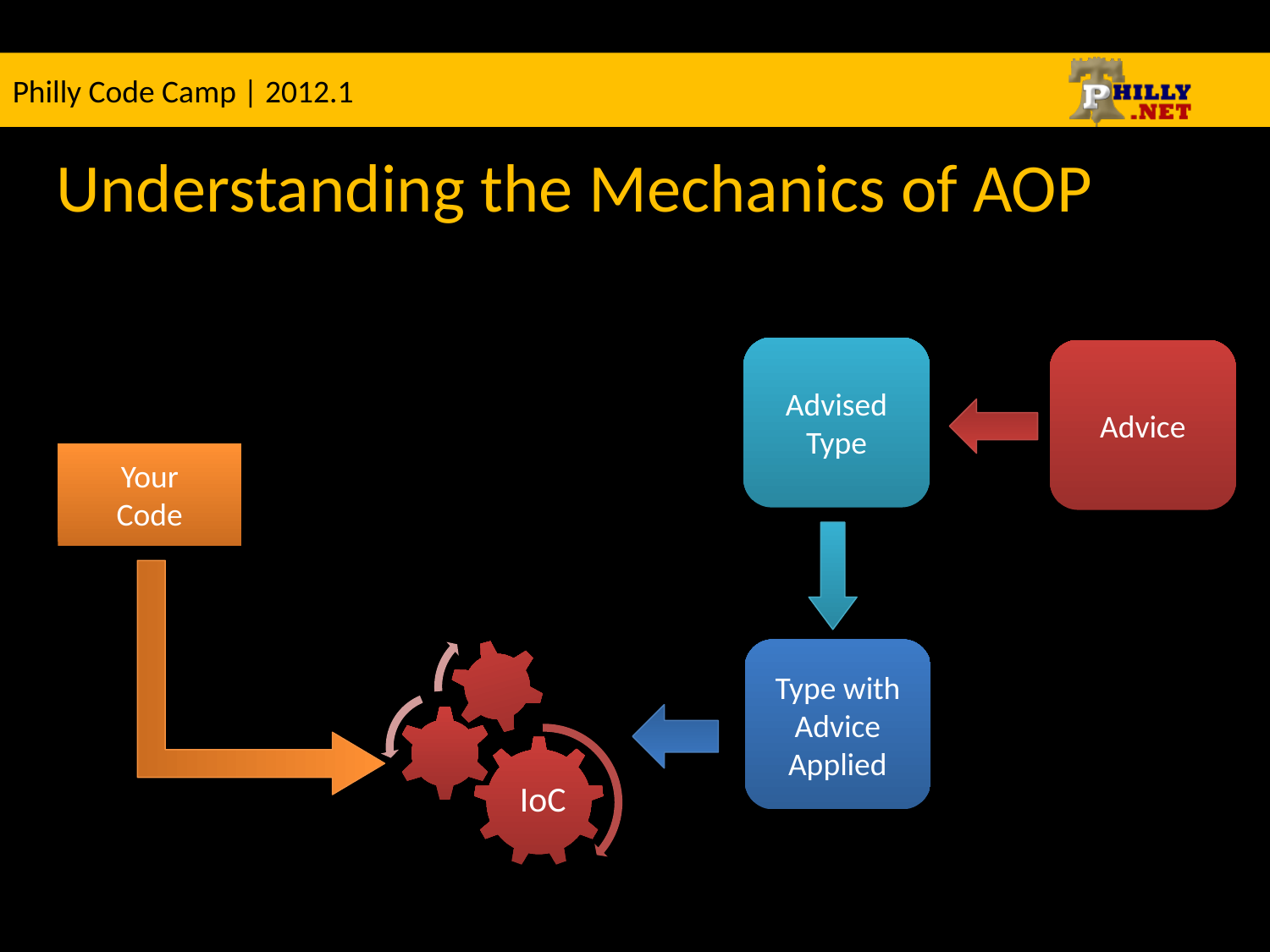

# Understanding the Mechanics of AOP
Advised Type
Advice

Your Code

 IoC

Type with Advice Applied